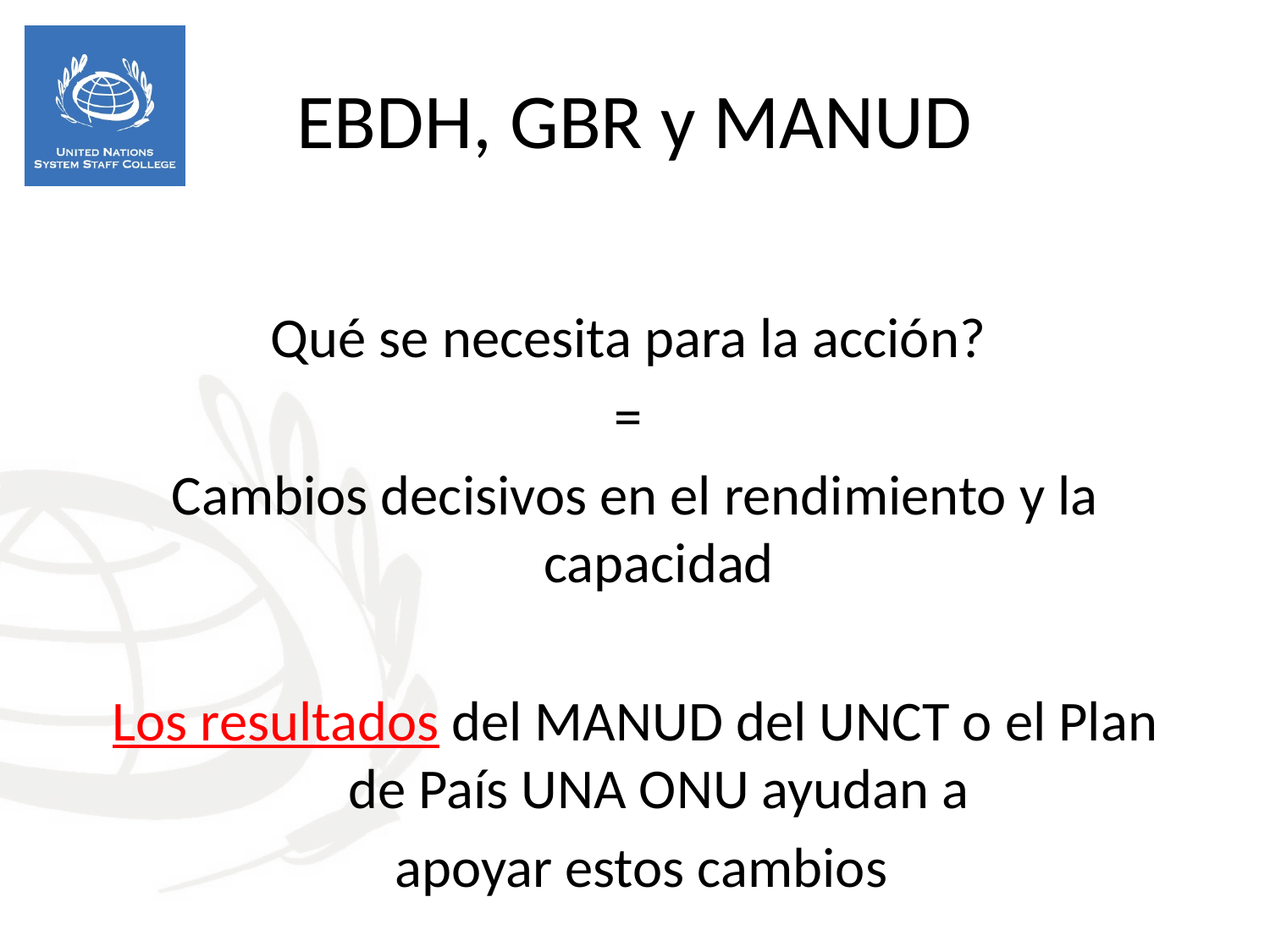

EBDH, GBR y MANUD
Qué se necesita para la acción?
=
Cambios decisivos en el rendimiento y la capacidad

Los resultados del MANUD del UNCT o el Plan de País UNA ONU ayudan a
 apoyar estos cambios